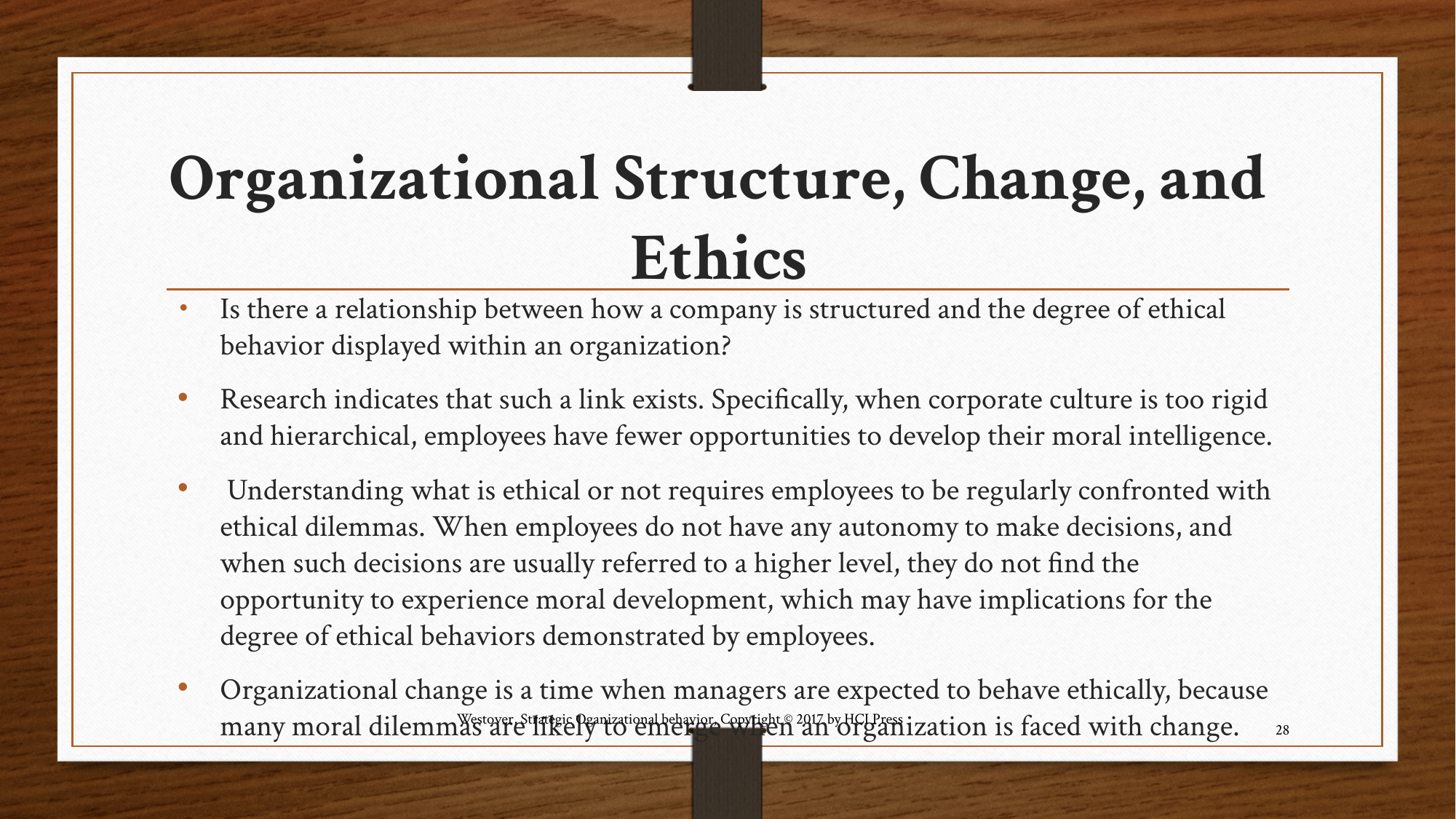

# Organizational Structure, Change, and Ethics
Is there a relationship between how a company is structured and the degree of ethical behavior displayed within an organization?
Research indicates that such a link exists. Specifically, when corporate culture is too rigid and hierarchical, employees have fewer opportunities to develop their moral intelligence.
 Understanding what is ethical or not requires employees to be regularly confronted with ethical dilemmas. When employees do not have any autonomy to make decisions, and when such decisions are usually referred to a higher level, they do not find the opportunity to experience moral development, which may have implications for the degree of ethical behaviors demonstrated by employees.
Organizational change is a time when managers are expected to behave ethically, because many moral dilemmas are likely to emerge when an organization is faced with change.
28
Westover, Strategic Oganizational behavior, Copyright © 2017 by HCI Press